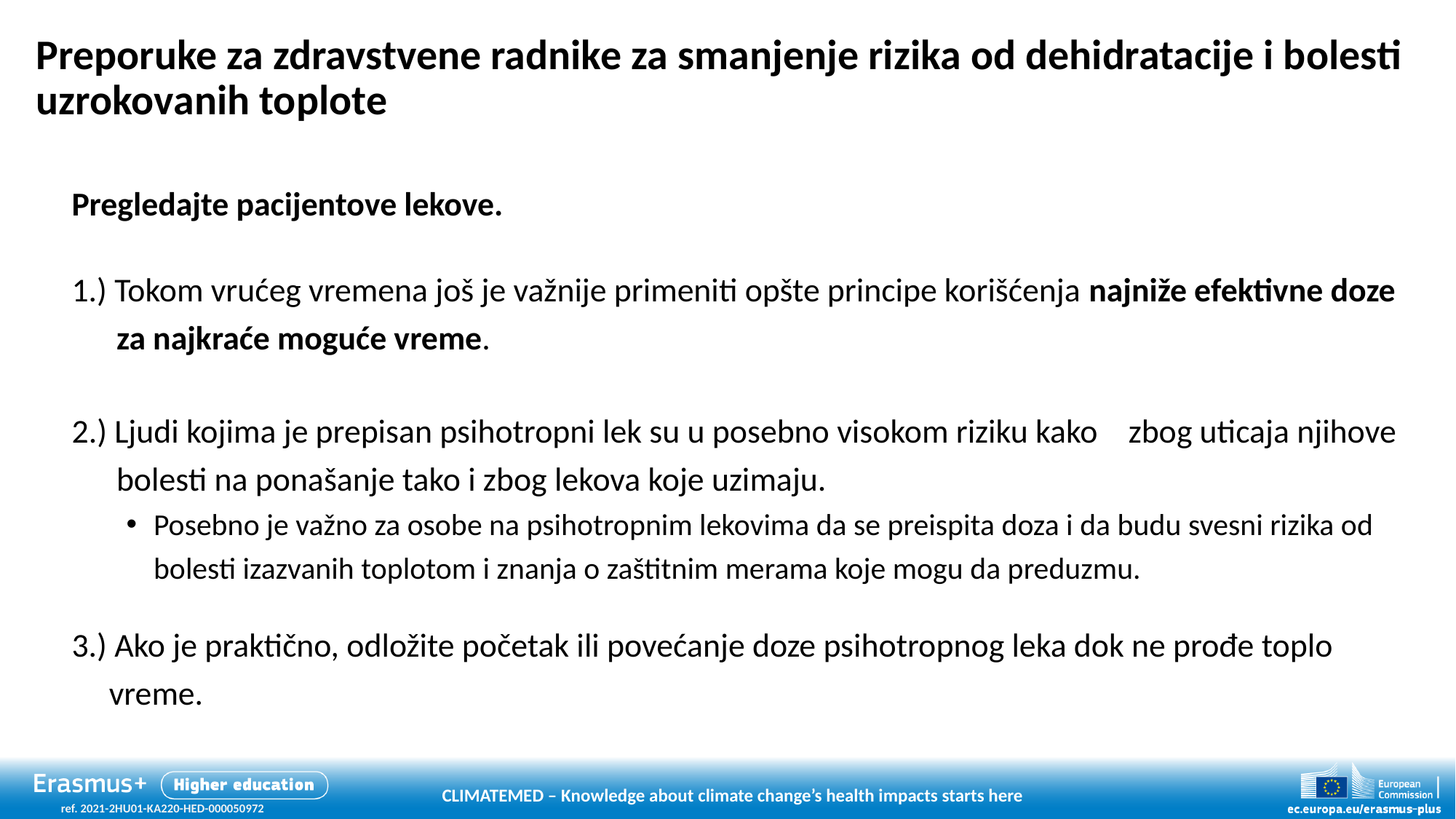

# Preporuke za zdravstvene radnike za smanjenje rizika od dehidratacije i bolesti uzrokovanih toplote
Pregledajte pacijentove lekove.
1.) Tokom vrućeg vremena još je važnije primeniti opšte principe korišćenja najniže efektivne doze
      za najkraće moguće vreme.
2.) Ljudi kojima je prepisan psihotropni lek su u posebno visokom riziku kako    zbog uticaja njihove
      bolesti na ponašanje tako i zbog lekova koje uzimaju.
Posebno je važno za osobe na psihotropnim lekovima da se preispita doza i da budu svesni rizika od bolesti izazvanih toplotom i znanja o zaštitnim merama koje mogu da preduzmu.
3.) Ako je praktično, odložite početak ili povećanje doze psihotropnog leka dok ne prođe toplo
     vreme.